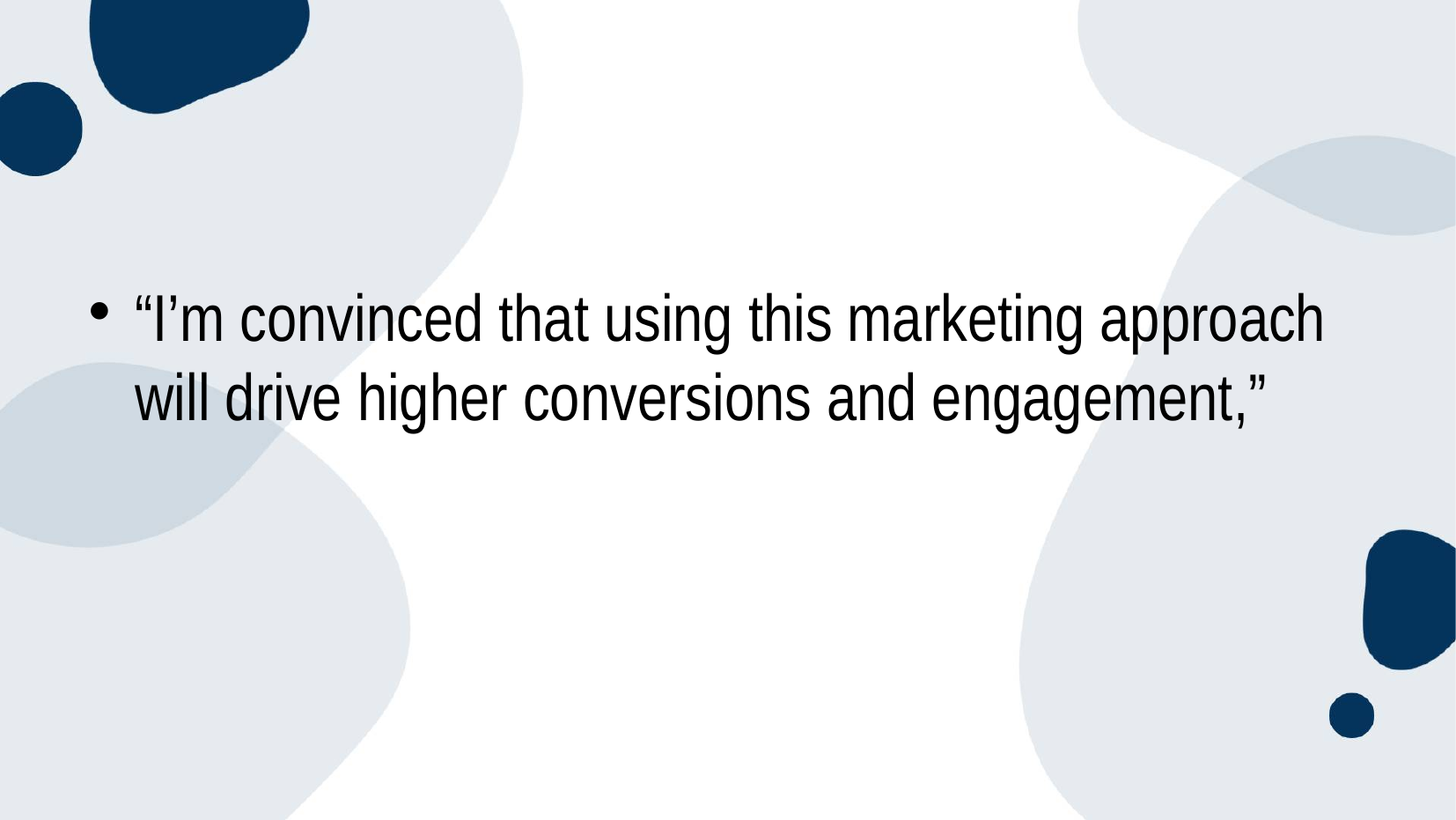

#
“I’m convinced that using this marketing approach will drive higher conversions and engagement,”